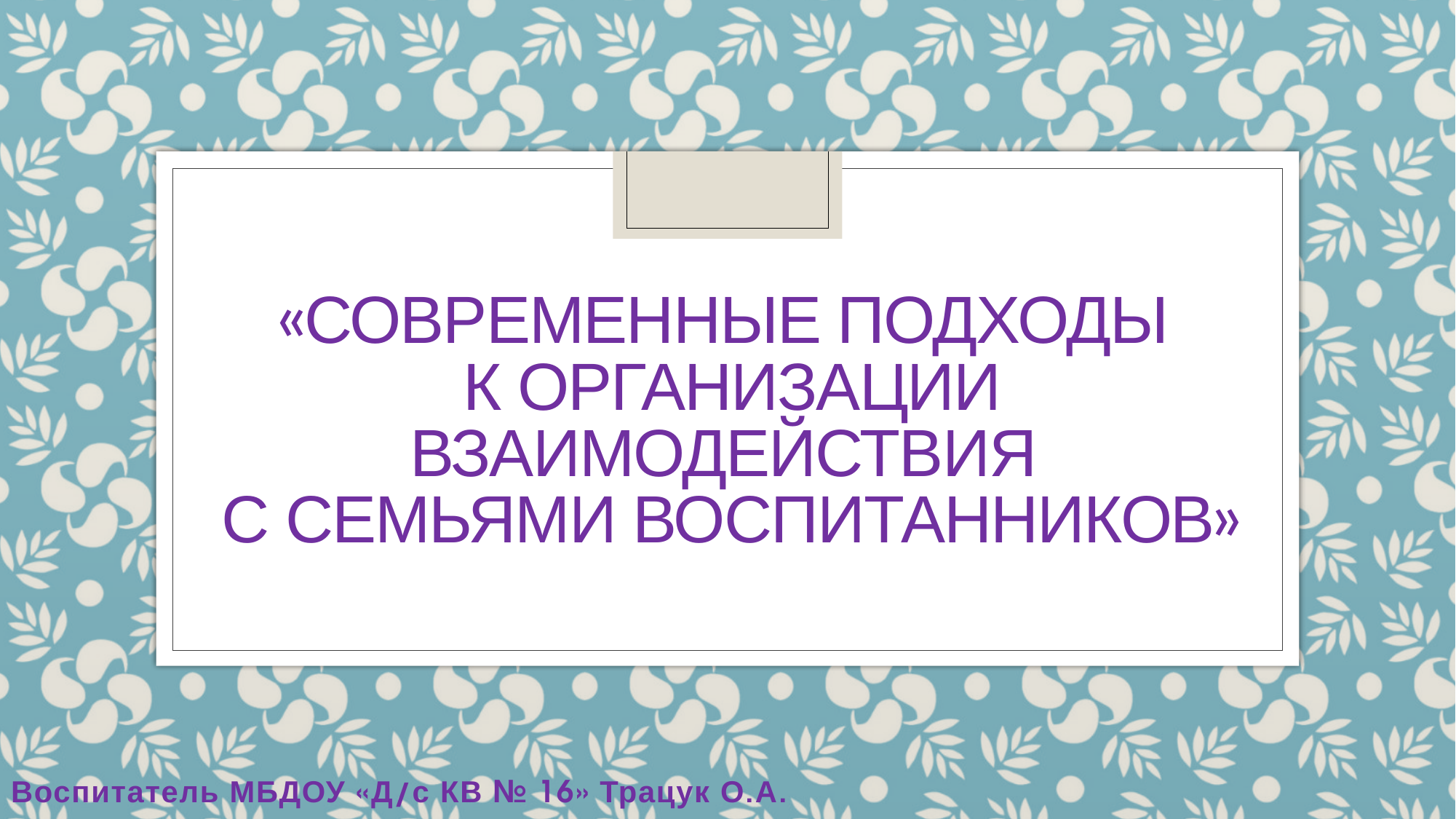

# «Современные подходы к организации взаимодействия с семьями воспитанников»
Воспитатель МБДОУ «Д/с КВ № 16» Трацук О.А.